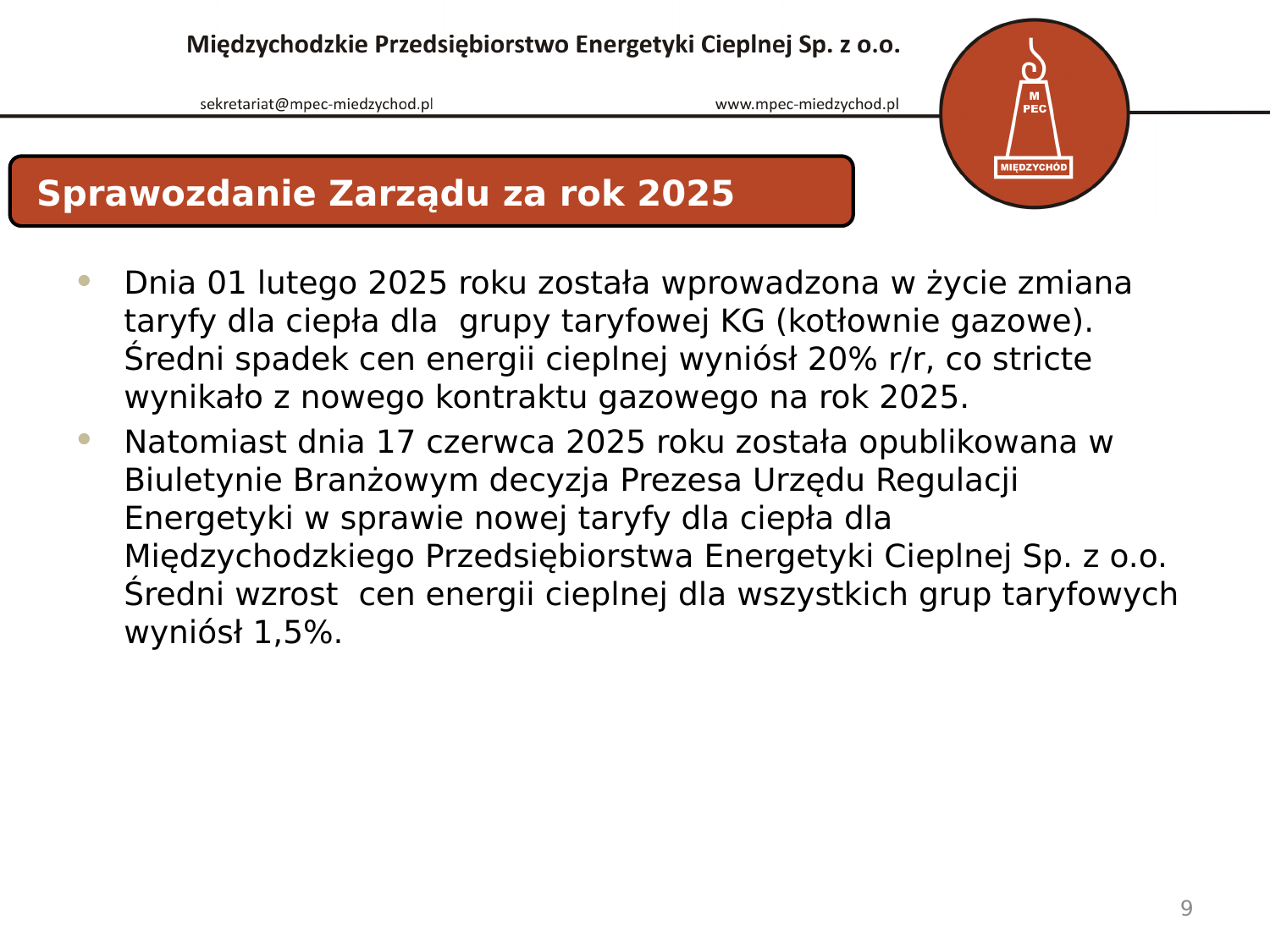

# Sprawozdanie Zarządu za rok 2025
Dnia 01 lutego 2025 roku została wprowadzona w życie zmiana taryfy dla ciepła dla  grupy taryfowej KG (kotłownie gazowe). Średni spadek cen energii cieplnej wyniósł 20% r/r, co stricte wynikało z nowego kontraktu gazowego na rok 2025.
Natomiast dnia 17 czerwca 2025 roku została opublikowana w Biuletynie Branżowym decyzja Prezesa Urzędu Regulacji Energetyki w sprawie nowej taryfy dla ciepła dla Międzychodzkiego Przedsiębiorstwa Energetyki Cieplnej Sp. z o.o. Średni wzrost  cen energii cieplnej dla wszystkich grup taryfowych wyniósł 1,5%.

9